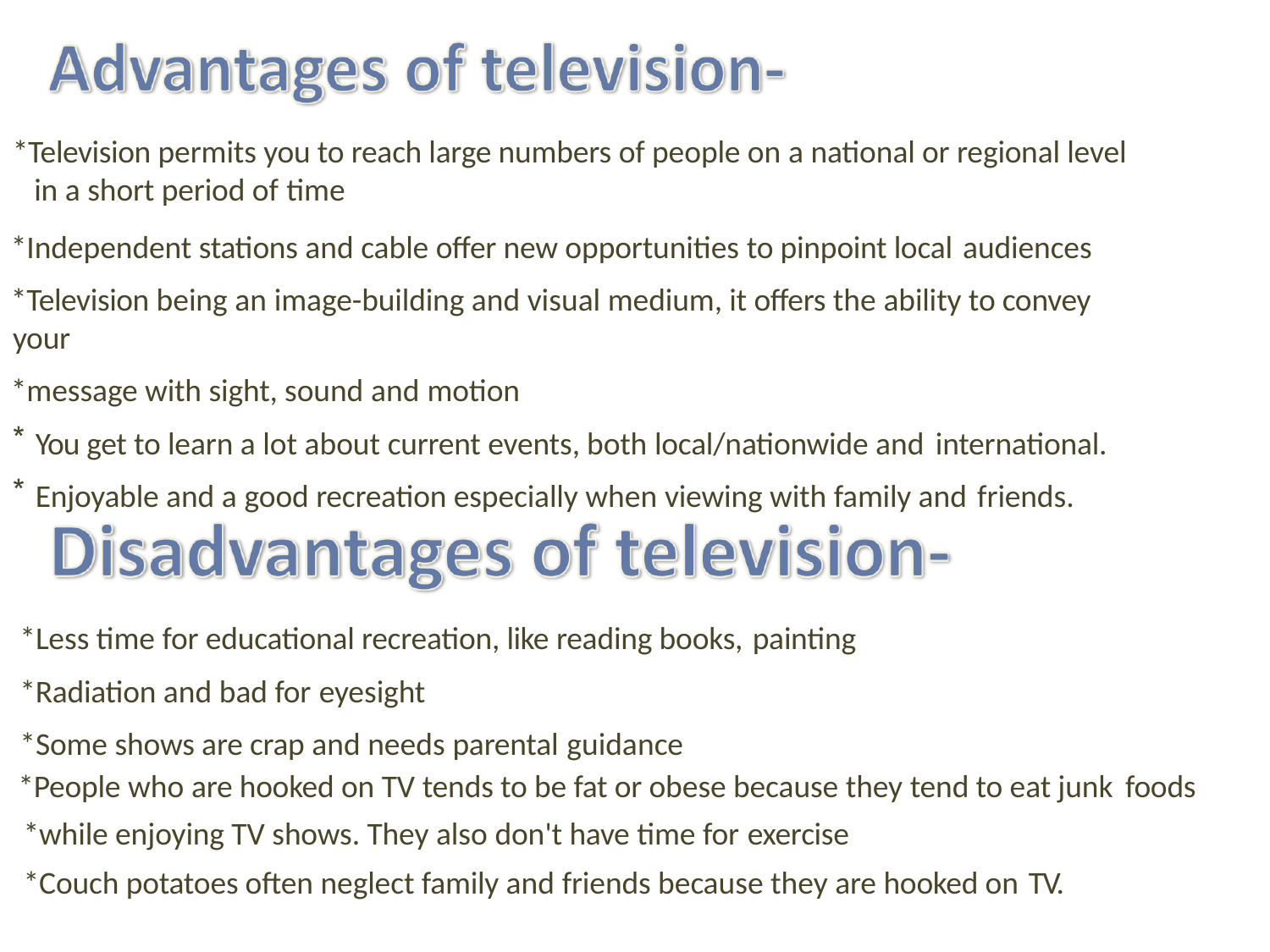

*Television permits you to reach large numbers of people on a national or regional level  in a short period of time
*Independent stations and cable offer new opportunities to pinpoint local audiences
*Television being an image-building and visual medium, it offers the ability to convey your
*message with sight, sound and motion
You get to learn a lot about current events, both local/nationwide and international.
Enjoyable and a good recreation especially when viewing with family and friends.

*Less time for educational recreation, like reading books, painting
*Radiation and bad for eyesight
*Some shows are crap and needs parental guidance
*People who are hooked on TV tends to be fat or obese because they tend to eat junk foods
*while enjoying TV shows. They also don't have time for exercise
*Couch potatoes often neglect family and friends because they are hooked on TV.